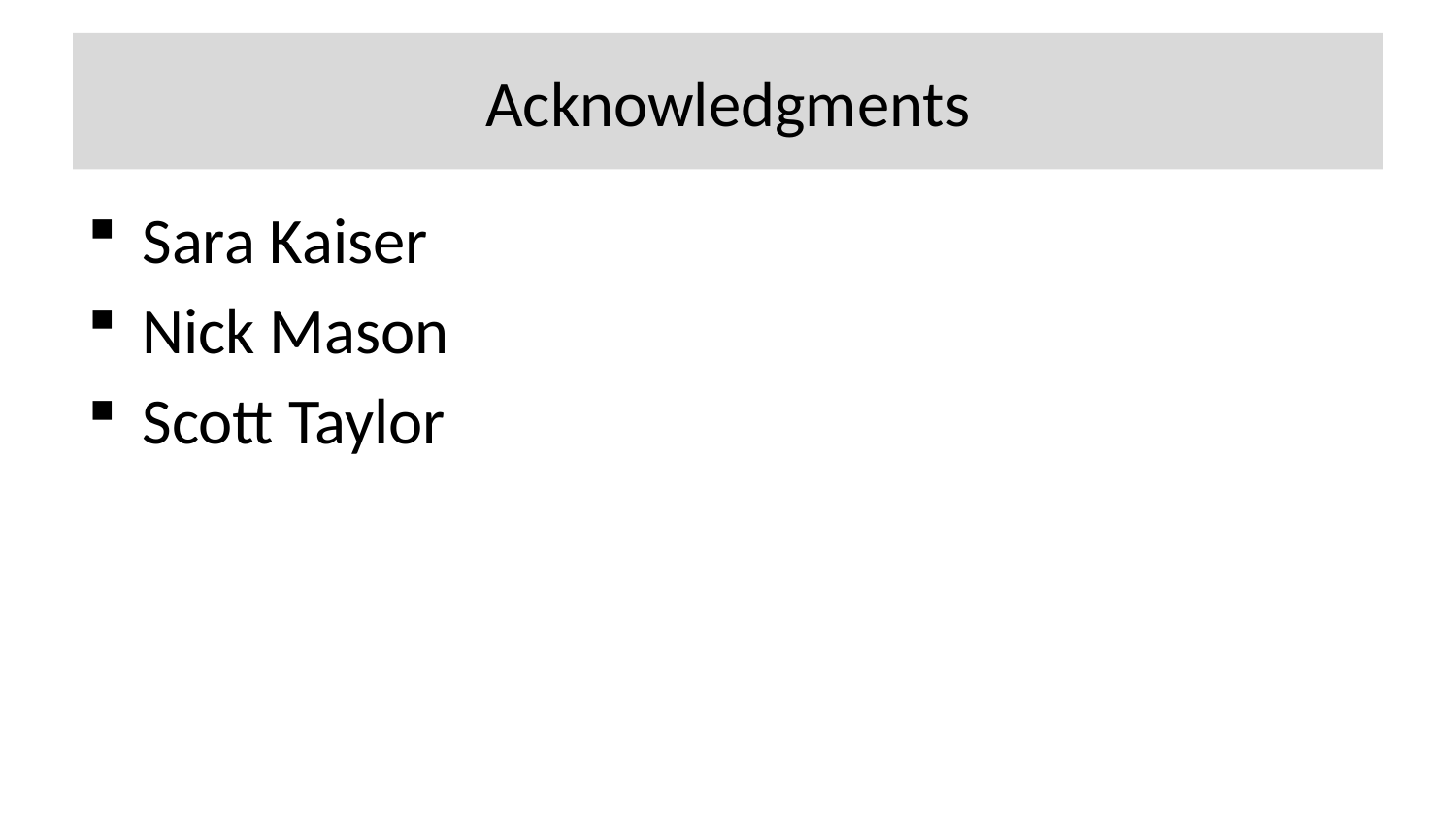

# Acknowledgments
Sara Kaiser
Nick Mason
Scott Taylor